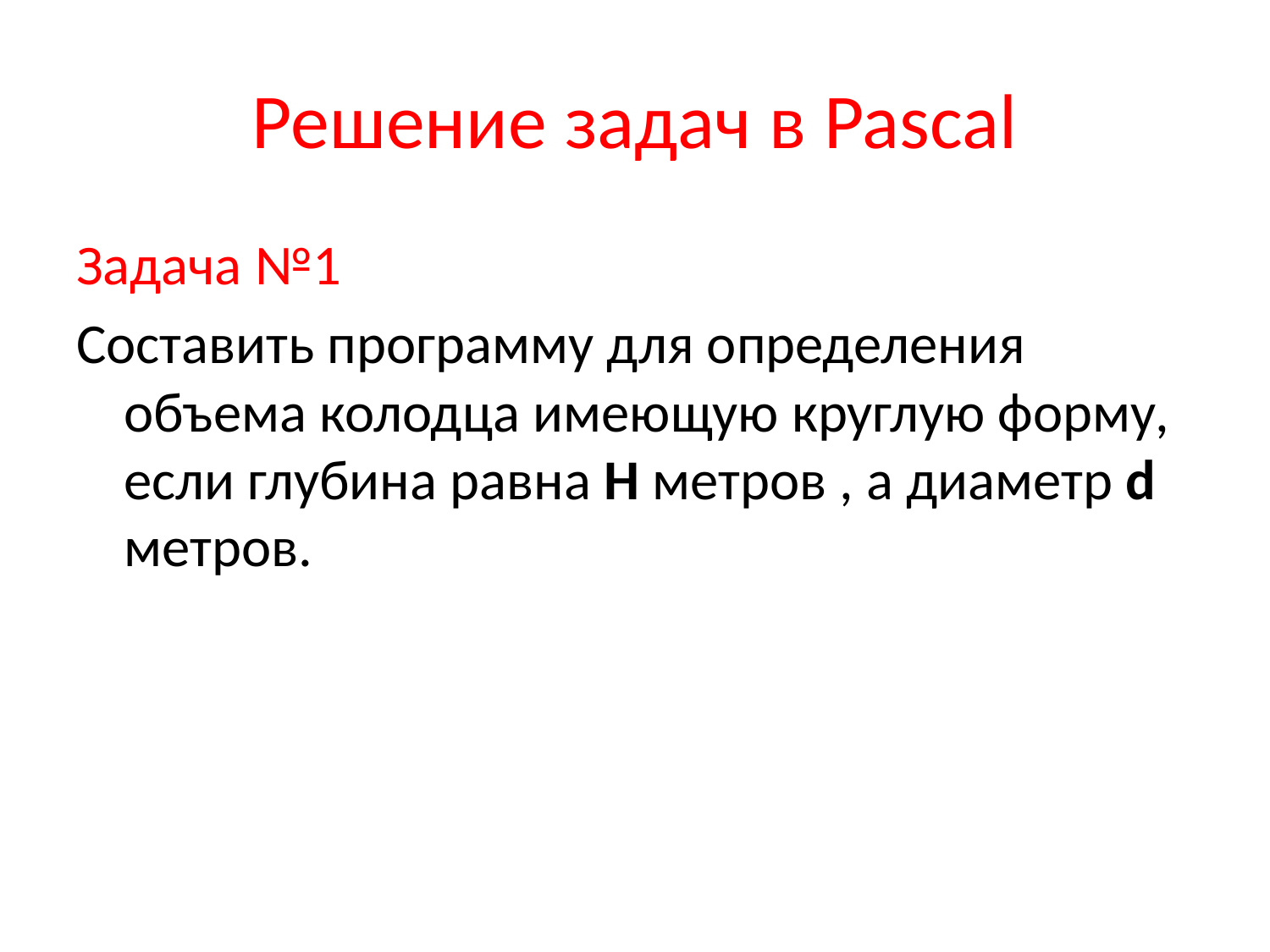

# Решение задач в Pascal
Задача №1
Составить программу для определения объема колодца имеющую круглую форму, если глубина равна H метров , а диаметр d метров.